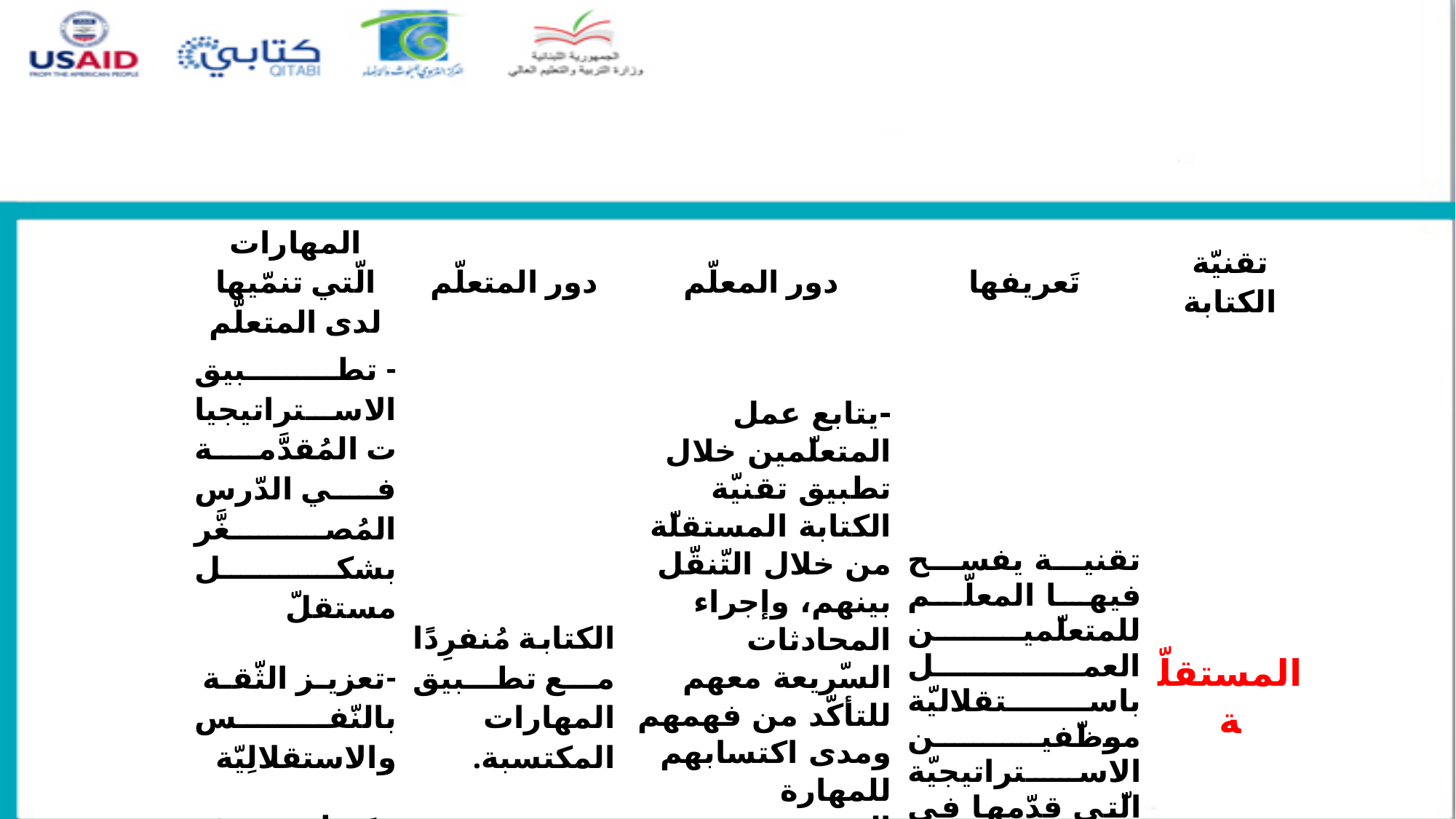

| المهارات الّتي تنمّيها لدى المتعلّم | دور المتعلّم | دور المعلّم | تَعريفها | تقنيّة الكتابة |
| --- | --- | --- | --- | --- |
| - تطبيق الاستراتيجيات المُقدَّمة في الدّرس المُصغَّر بشكل مستقلّ -تعزيز الثّقة بالنّفس والاستقلالِيّة - تَوظيف المعرفة والمهارات الكتابيّة في مواقف جديدة. | الكتابة مُنفرِدًا مع تطبيق المهارات المكتسبة. | -يتابع عمل المتعلّمين خلال تطبيق تقنيّة الكتابة المستقلّة من خلال التّنقّل بينهم، وإجراء المحادثات السّريعة معهم للتأكّد من فهمهم ومدى اكتسابهم للمهارة المستهدفة. -يحضّر موارد تتلاءم مع مستوى المتعلّمين المتقدّمين | تقنية يفسح فيها المعلّم للمتعلّمين العمل باستقلاليّة موظّفين الاستراتيجيّة الّتي قدّمها في الدّرس. | المستقلّة |